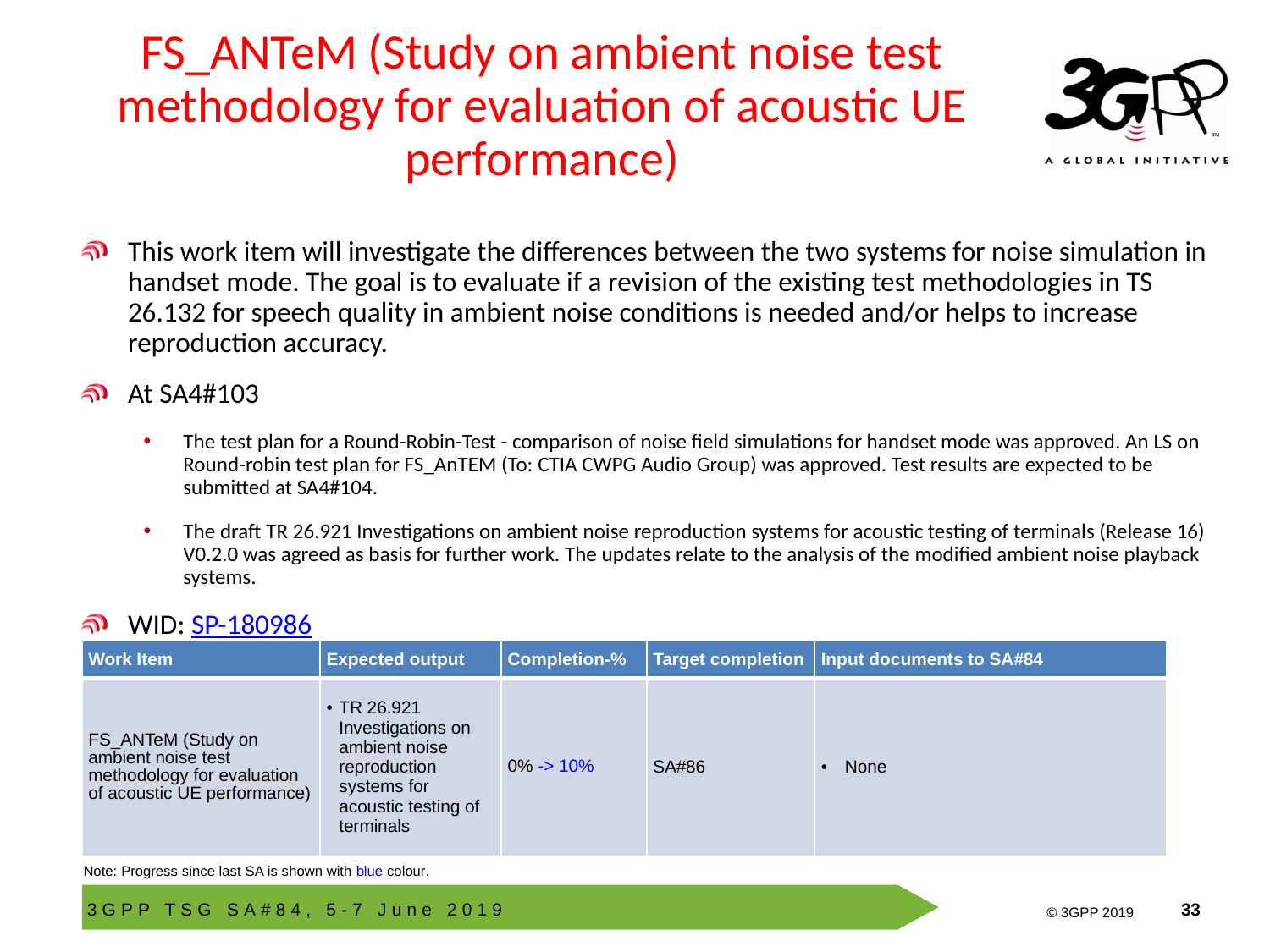

# FS_ANTeM (Study on ambient noise test methodology for evaluation of acoustic UE performance)
This work item will investigate the differences between the two systems for noise simulation in handset mode. The goal is to evaluate if a revision of the existing test methodologies in TS 26.132 for speech quality in ambient noise conditions is needed and/or helps to increase reproduction accuracy.
At SA4#103
The test plan for a Round-Robin-Test - comparison of noise field simulations for handset mode was approved. An LS on Round-robin test plan for FS_AnTEM (To: CTIA CWPG Audio Group) was approved. Test results are expected to be submitted at SA4#104.
The draft TR 26.921 Investigations on ambient noise reproduction systems for acoustic testing of terminals (Release 16) V0.2.0 was agreed as basis for further work. The updates relate to the analysis of the modified ambient noise playback systems.
WID: SP-180986

| Work Item | Expected output | Completion-% | Target completion | Input documents to SA#84 |
| --- | --- | --- | --- | --- |
| FS\_ANTeM (Study on ambient noise test methodology for evaluation of acoustic UE performance) | TR 26.921 Investigations on ambient noise reproduction systems for acoustic testing of terminals | 0% -> 10% | SA#86 | None |
Note: Progress since last SA is shown with blue colour.